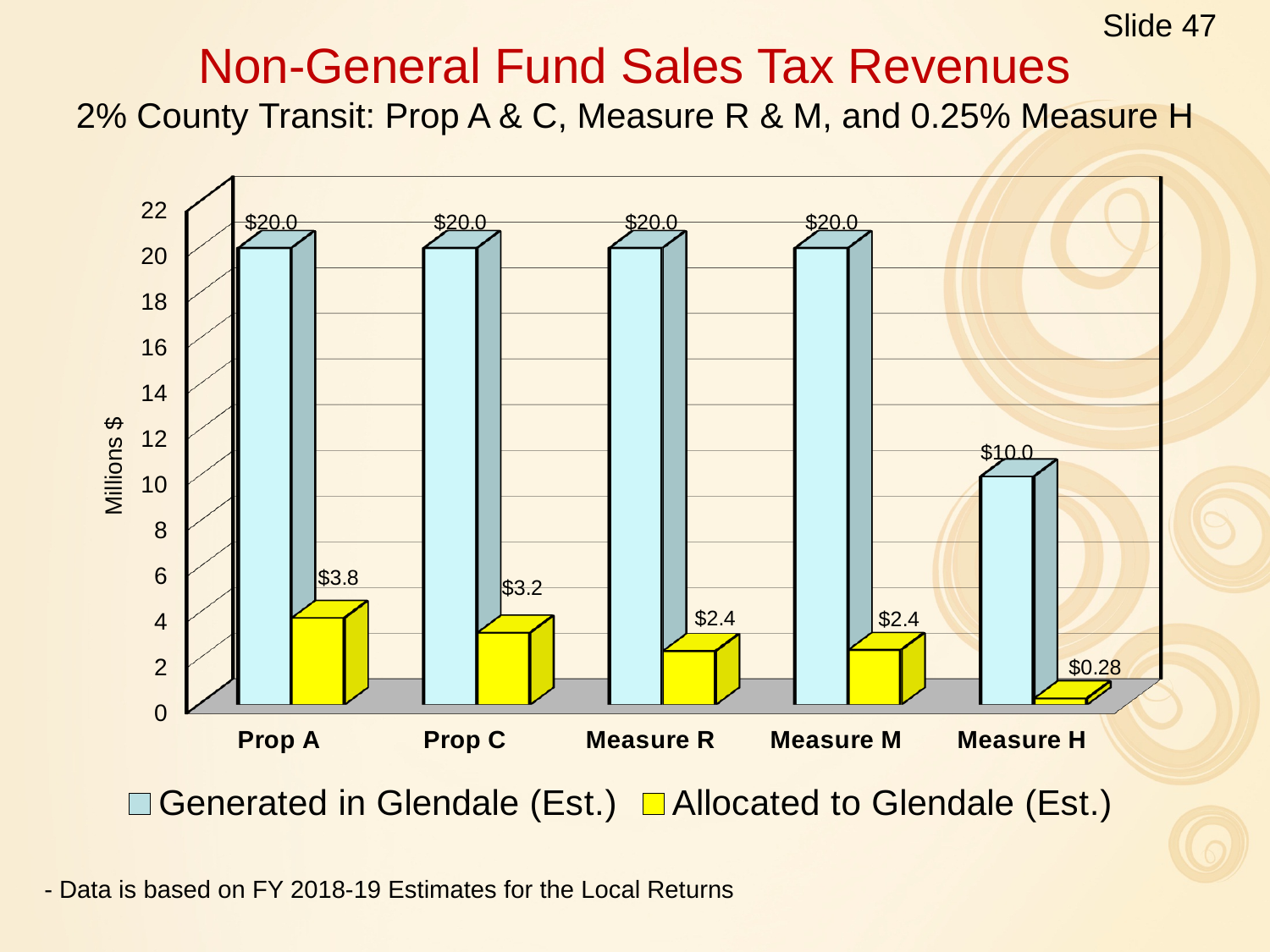

Slide 47
Non-General Fund Sales Tax Revenues
2% County Transit: Prop A & C, Measure R & M, and 0.25% Measure H

[unsupported chart]

- Data is based on FY 2018-19 Estimates for the Local Returns